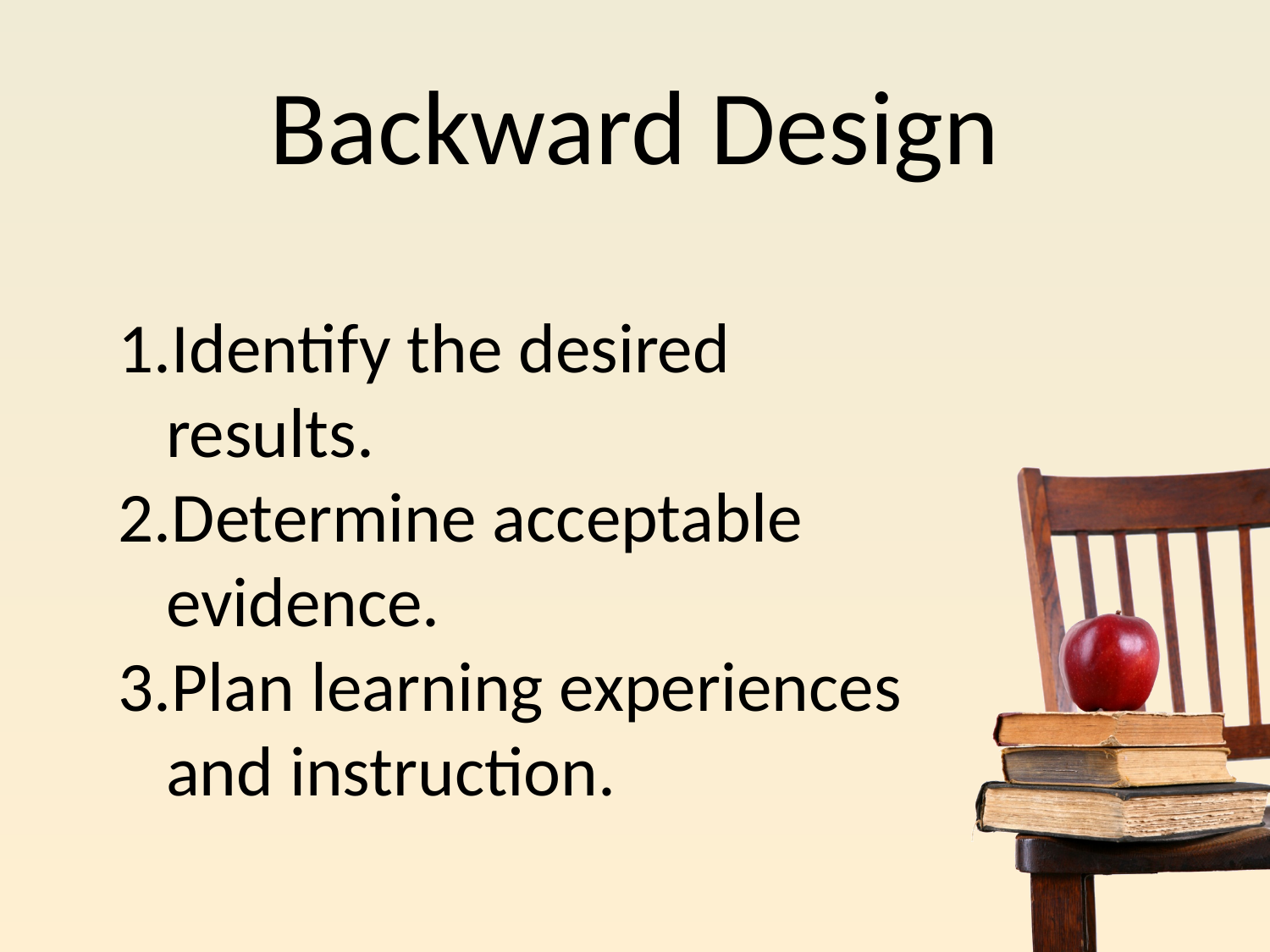

Backward Design
Identify the desired results.
Determine acceptable evidence.
Plan learning experiences and instruction.